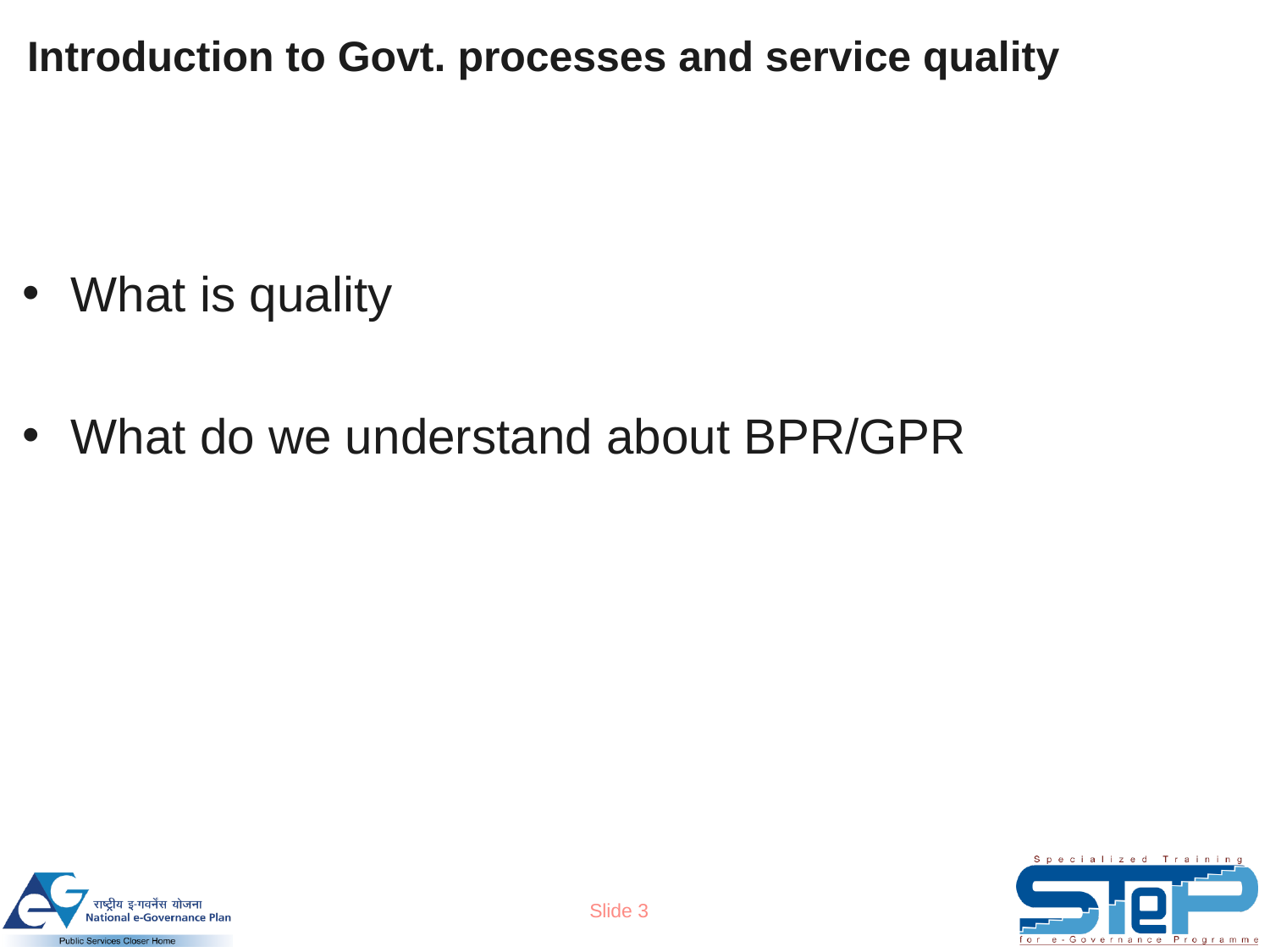

# Introduction to Govt. processes and service quality

What is quality

What do we understand about BPR/GPR